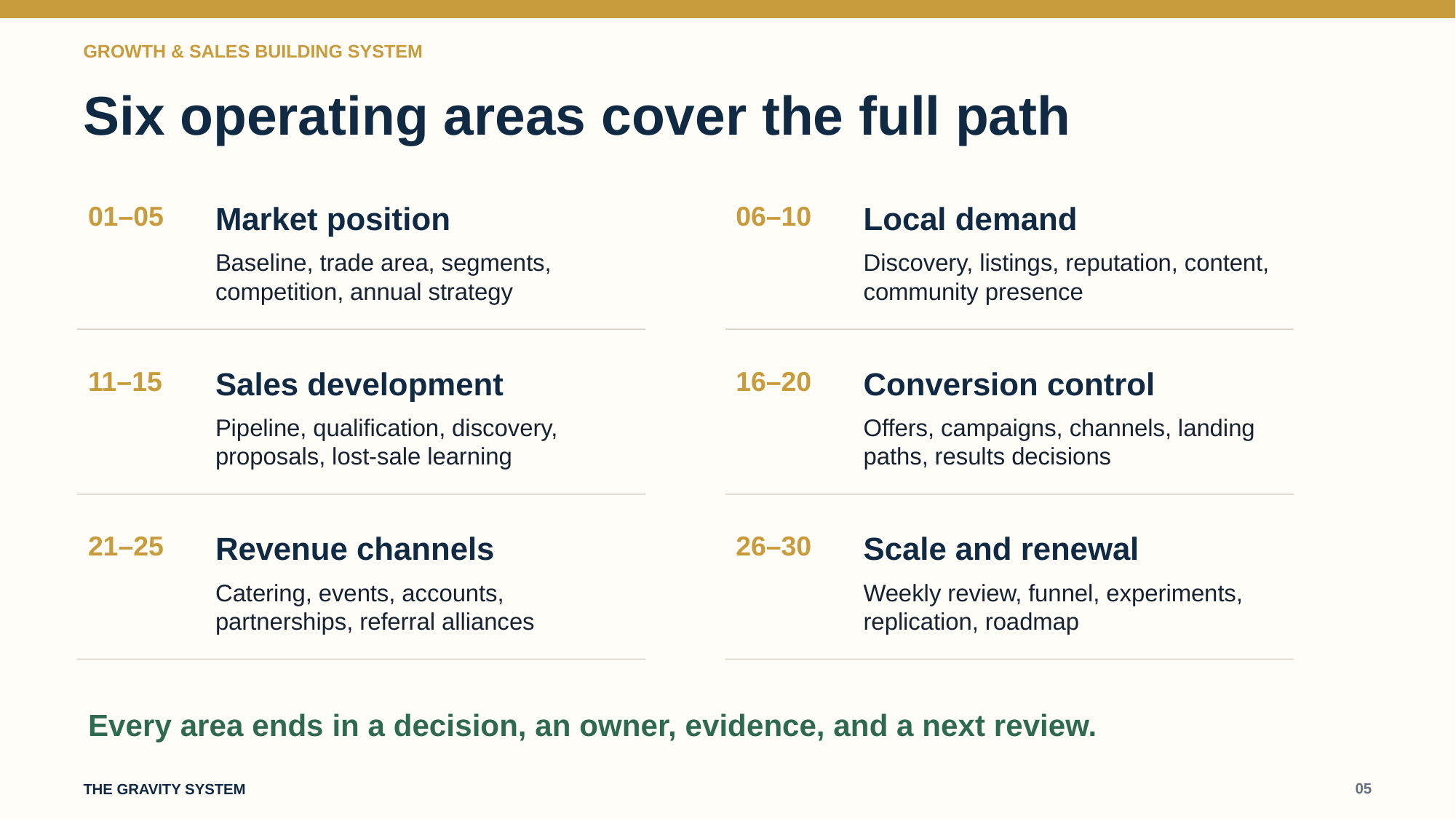

GROWTH & SALES BUILDING SYSTEM
Six operating areas cover the full path
01–05
Market position
06–10
Local demand
Baseline, trade area, segments, competition, annual strategy
Discovery, listings, reputation, content, community presence

11–15
Sales development
16–20
Conversion control
Pipeline, qualification, discovery, proposals, lost-sale learning
Offers, campaigns, channels, landing paths, results decisions

21–25
Revenue channels
26–30
Scale and renewal
Catering, events, accounts, partnerships, referral alliances
Weekly review, funnel, experiments, replication, roadmap

Every area ends in a decision, an owner, evidence, and a next review.
05
THE GRAVITY SYSTEM